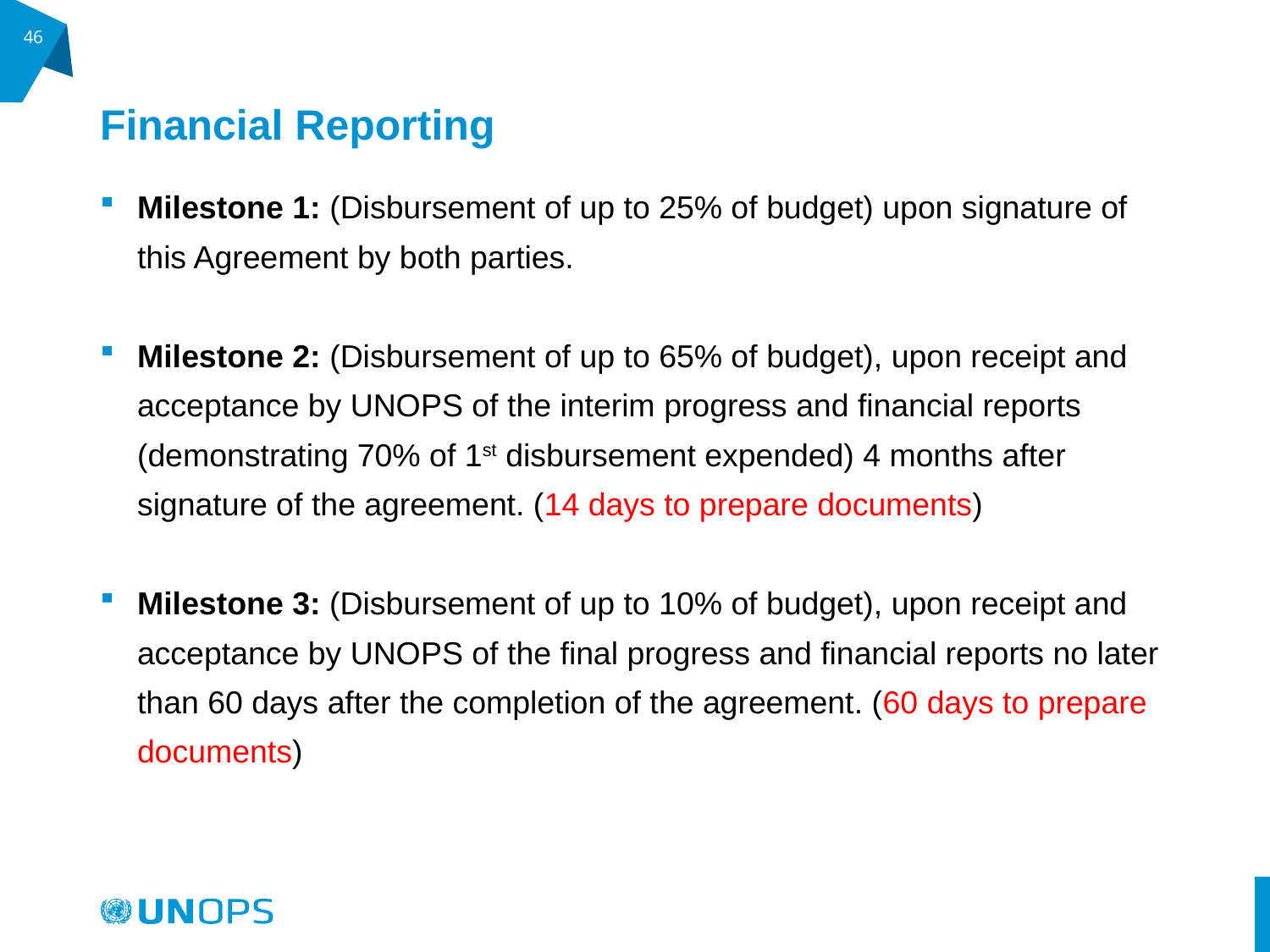

46
# Financial Reporting
Milestone 1: (Disbursement of up to 25% of budget) upon signature of this Agreement by both parties.

Milestone 2: (Disbursement of up to 65% of budget), upon receipt and acceptance by UNOPS of the interim progress and financial reports (demonstrating 70% of 1st disbursement expended) 4 months after signature of the agreement. (14 days to prepare documents)

Milestone 3: (Disbursement of up to 10% of budget), upon receipt and acceptance by UNOPS of the final progress and financial reports no later than 60 days after the completion of the agreement. (60 days to prepare documents)